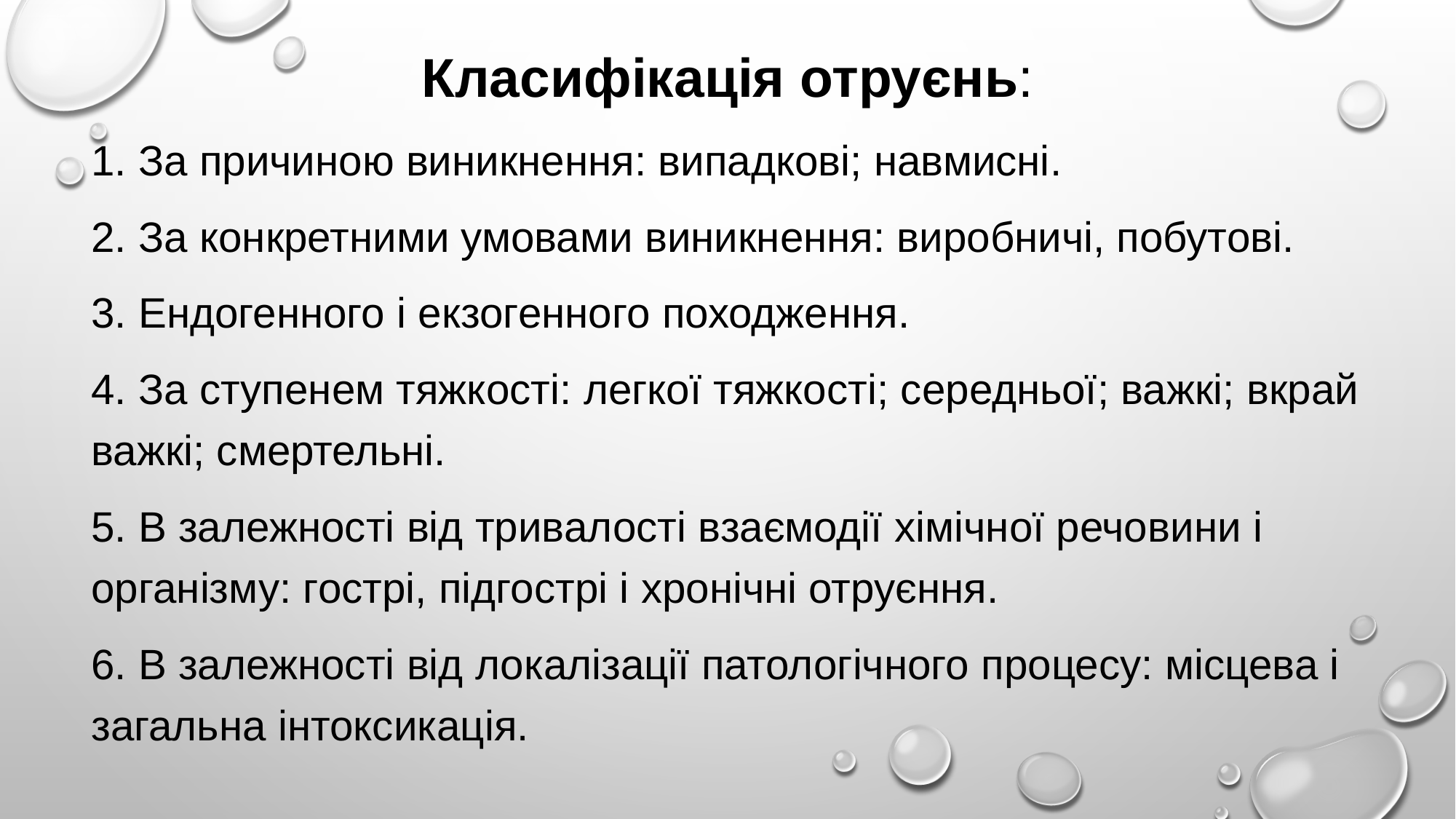

# Класифікація отруєнь:
1. За причиною виникнення: випадкові; навмисні.
2. За конкретними умовами виникнення: виробничі, побутові.
3. Ендогенного і екзогенного походження.
4. За ступенем тяжкості: легкої тяжкості; середньої; важкі; вкрай важкі; смертельні.
5. В залежності від тривалості взаємодії хімічної речовини і організму: гострі, підгострі і хронічні отруєння.
6. В залежності від локалізації патологічного процесу: місцева і загальна інтоксикація.